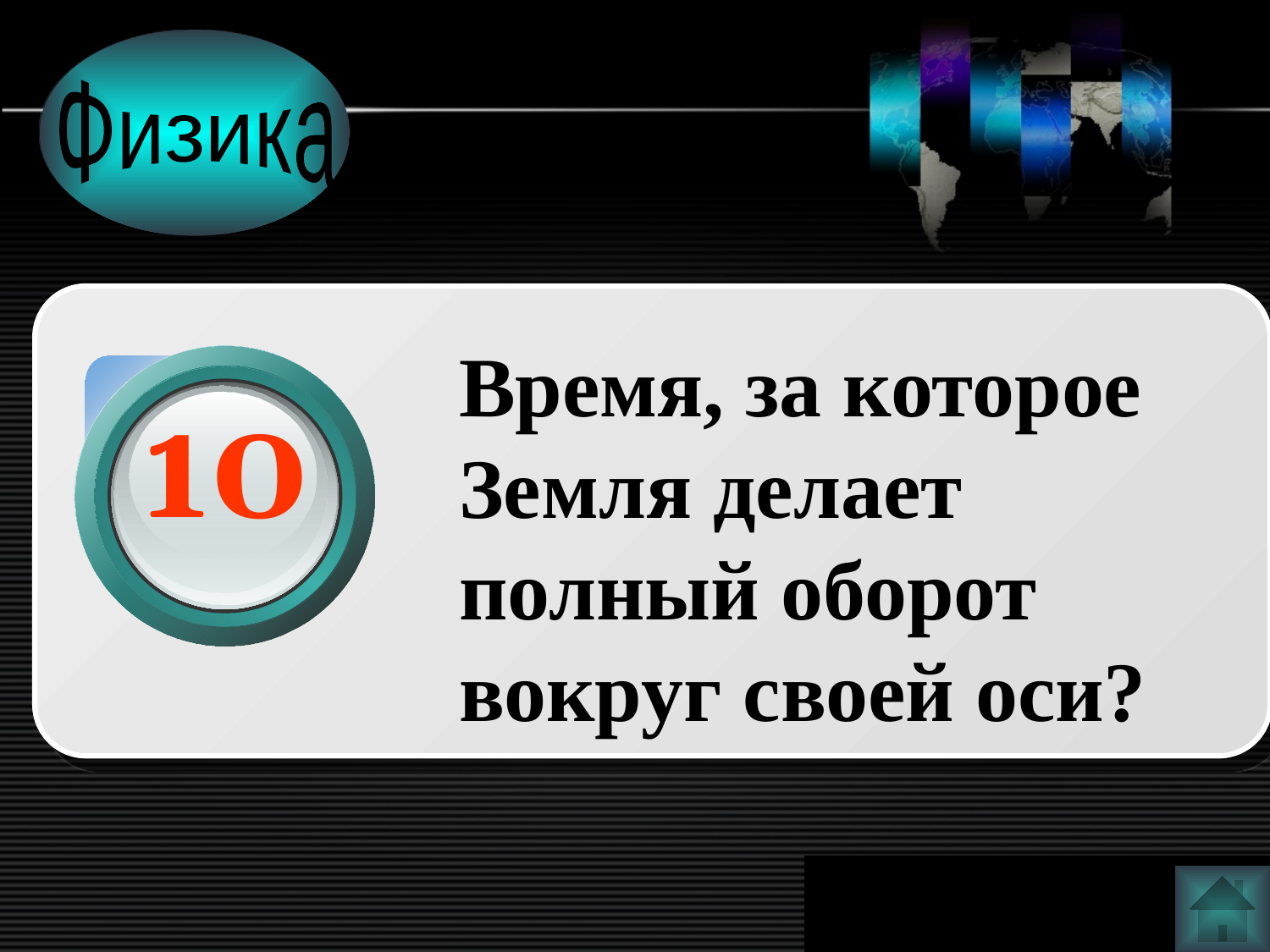

Физика

Время, за которое Земля делает полный оборот вокруг своей оси?

10

www.themegallery.com